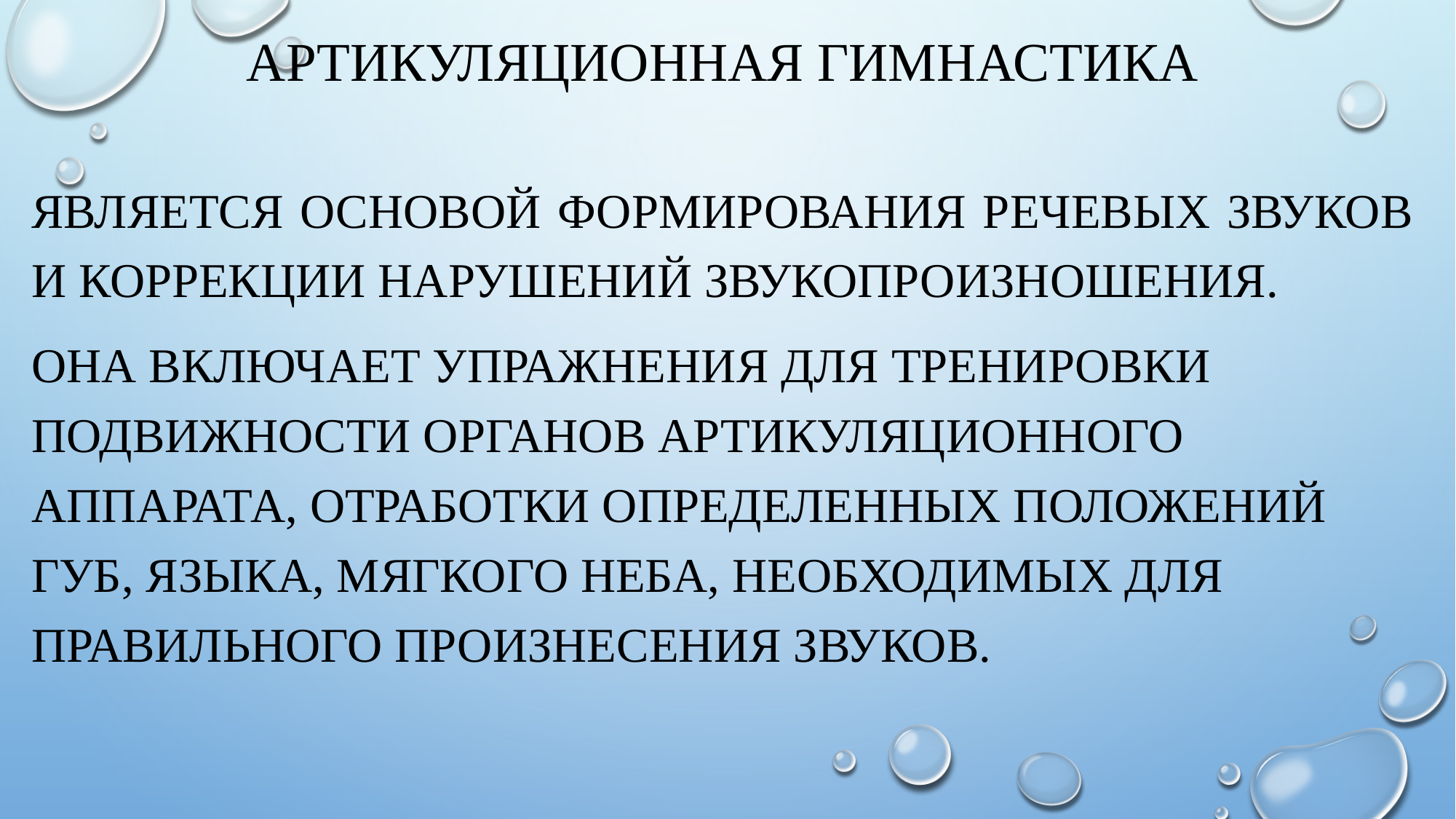

# Артикуляционная гимнастика
является основой формирования речевых звуков и коррекции нарушений звукопроизношения.
она включает упражнения для тренировки подвижности органов артикуляционного аппарата, отработки определенных положений губ, языка, мягкого неба, необходимых для правильного произнесения звуков.